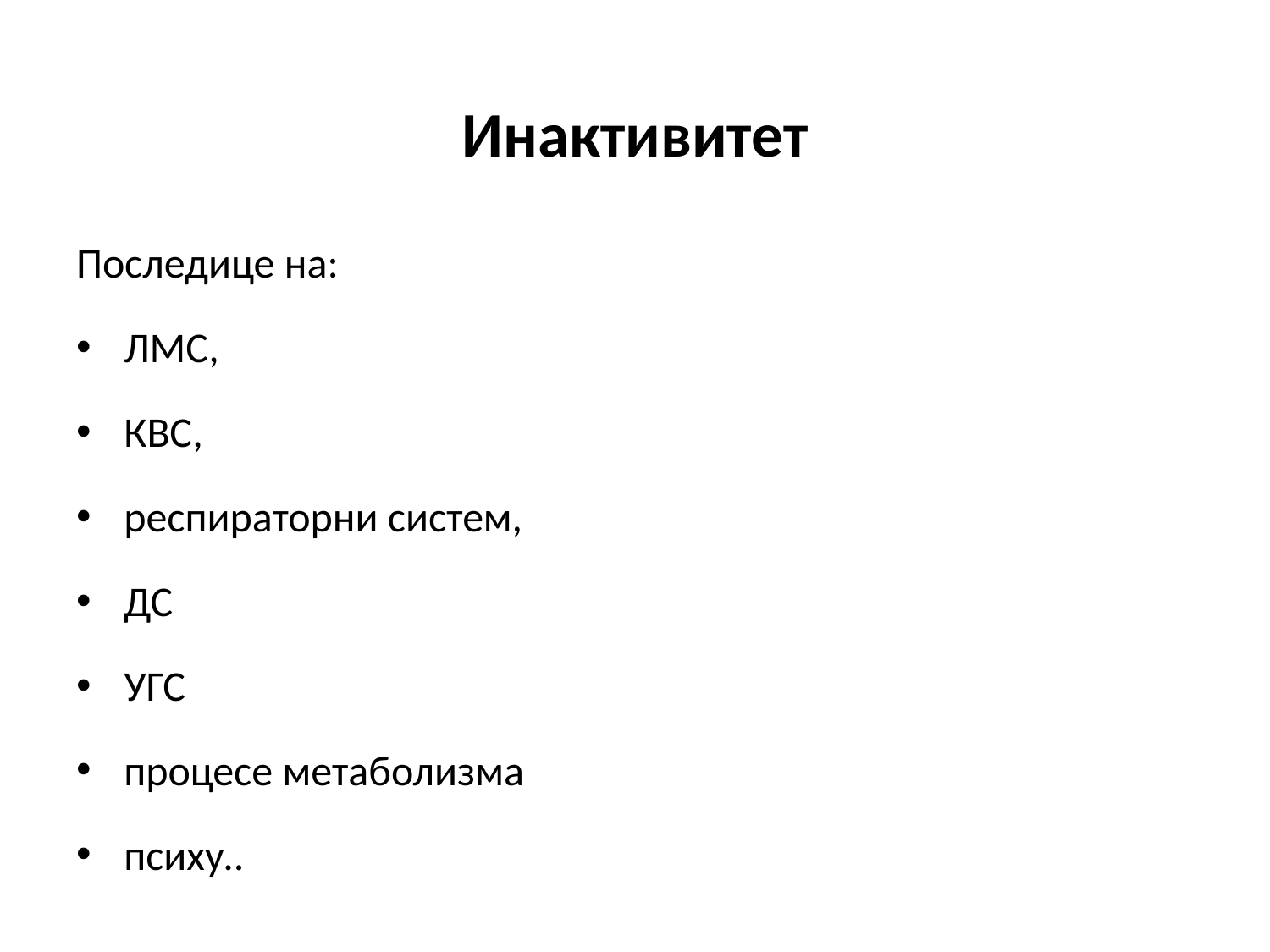

# Инактивитет
Последице на:
ЛМС,
КВС,
респираторни систем,
ДС
УГС
процесе метаболизма
психу..